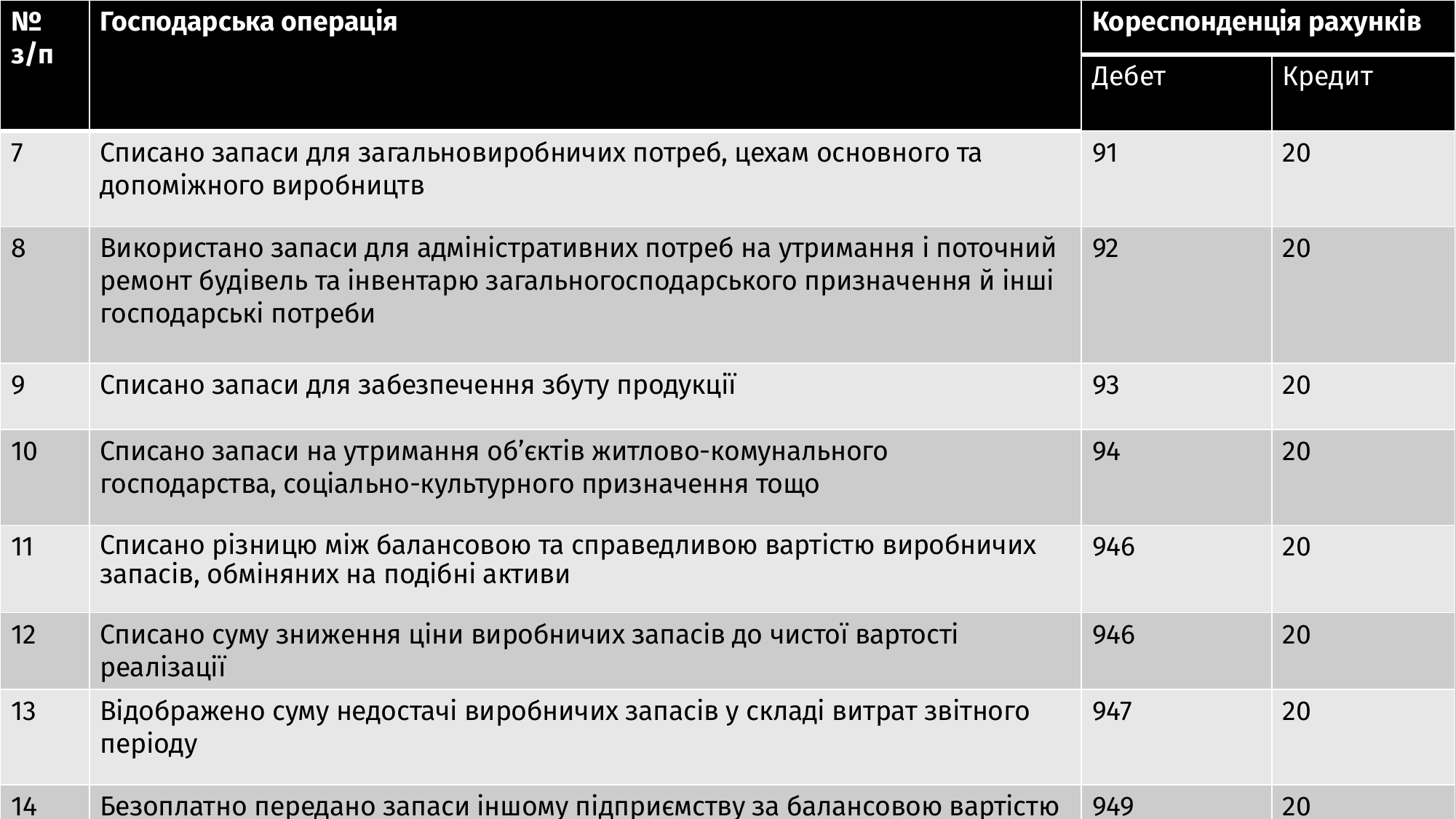

| № з/п | Господарська операція | Кореспонденція рахунків |  |
| --- | --- | --- | --- |
|  |  | Дебет | Кредит |
| 7 | Списано запаси для загальновиробничих потреб, цехам основного та допоміжного виробництв | 91 | 20 |
| 8 | Використано запаси для адміністративних потреб на утримання і поточний ремонт будівель та інвентарю загальногосподарського призначення й інші господарські потреби | 92 | 20 |
| 9 | Списано запаси для забезпечення збуту продукції | 93 | 20 |
| 10 | Списано запаси на утримання об’єктів житлово-комунального господарства, соціально-культурного призначення тощо | 94 | 20 |
| 11 | Списано різницю між балансовою та справедливою вартістю виробничих запасів, обміняних на подібні активи | 946 | 20 |
| 12 | Списано суму зниження ціни виробничих запасів до чистої вартості реалізації | 946 | 20 |
| 13 | Відображено суму недостачі виробничих запасів у складі витрат звітного періоду | 947 | 20 |
| 14 | Безоплатно передано запаси іншому підприємству за балансовою вартістю | 949 | 20 |